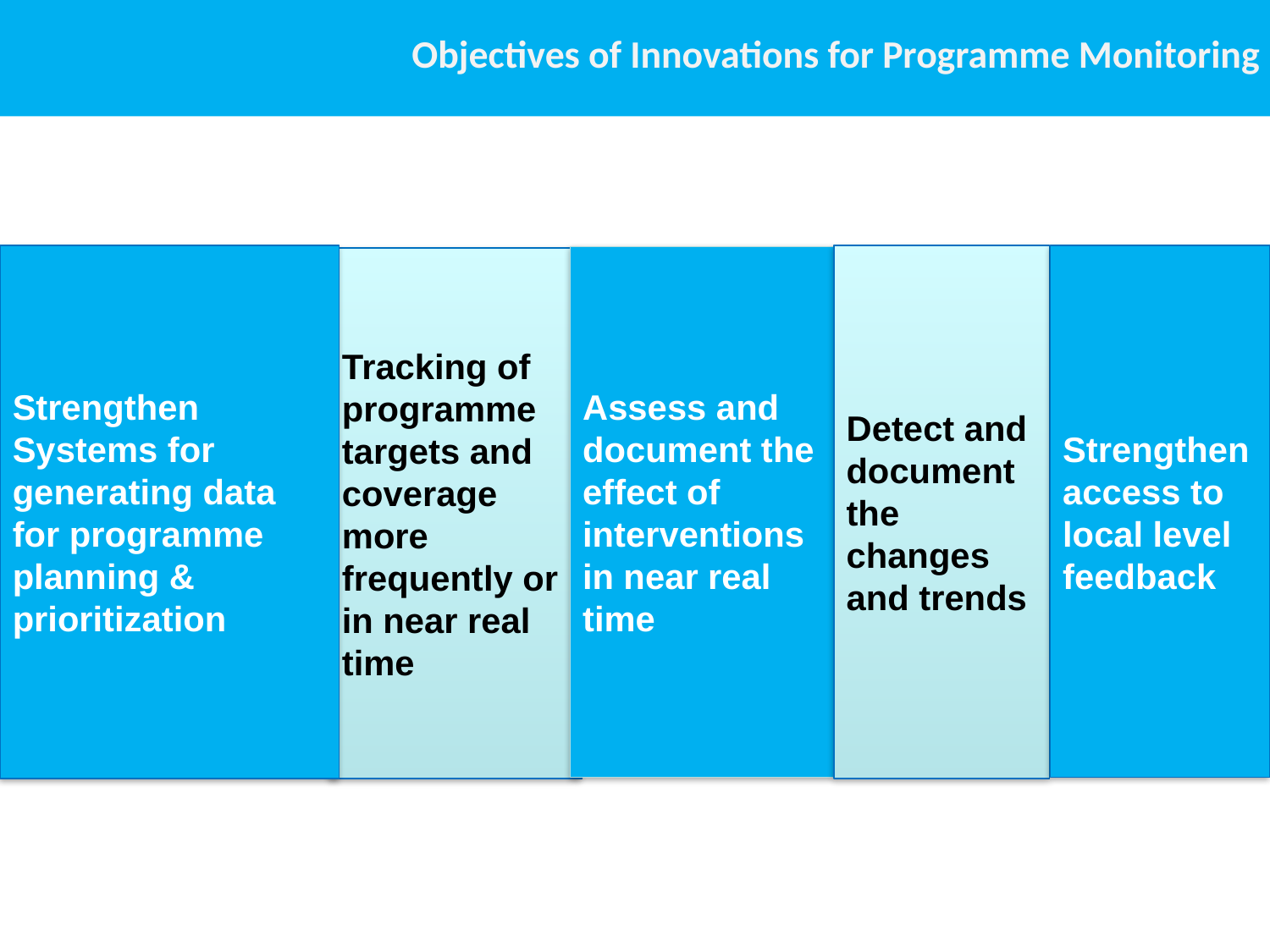

# Objectives of Innovations for Programme Monitoring
Detect and document the changes and trends
Strengthen Systems for generating data for programme planning & prioritization
Strengthen access to local level feedback
Assess and document the effect of interventions in near real time
Tracking of programme  targets and coverage more frequently or in near real time